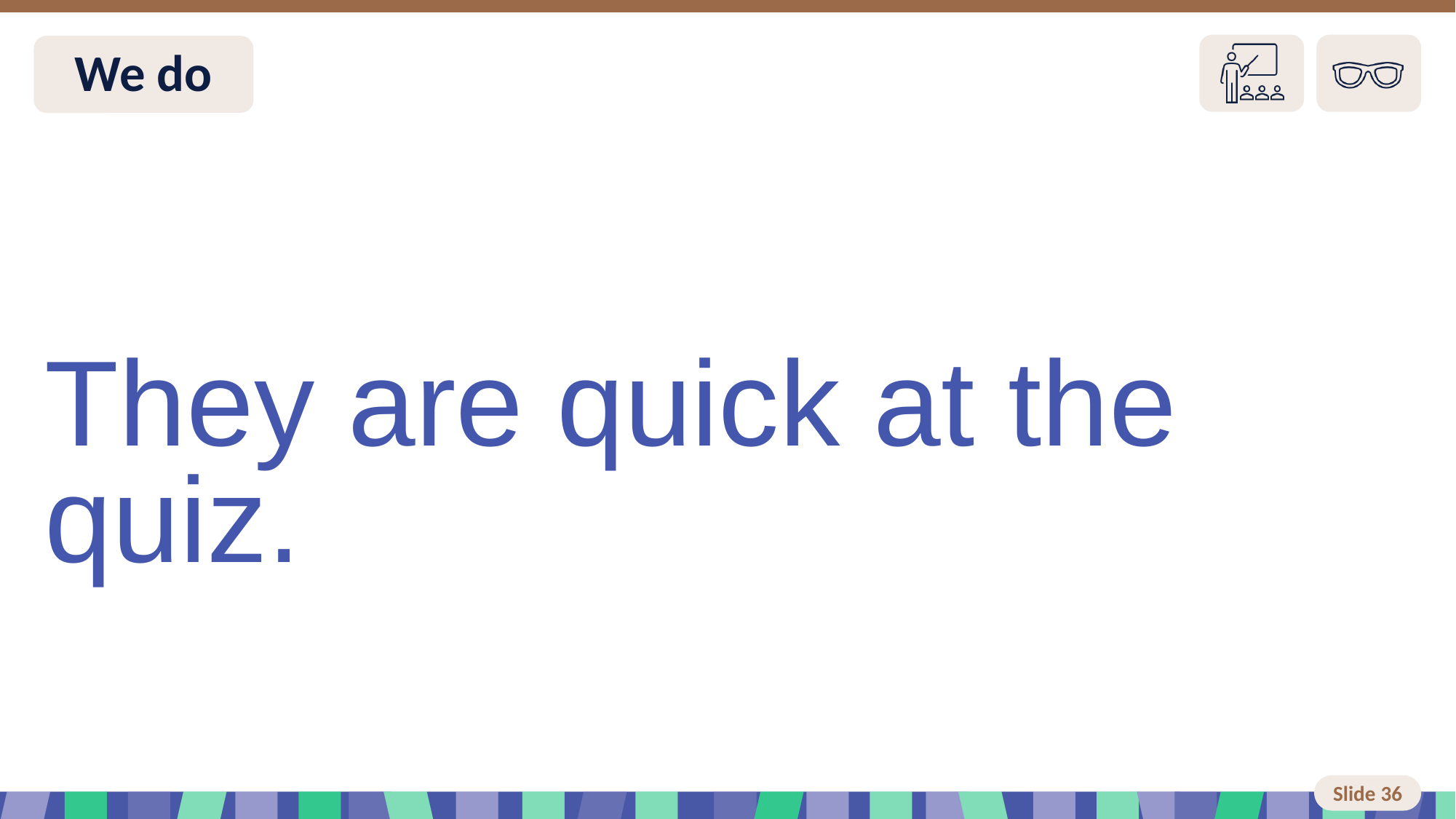

# Slide 36 We do
They are quick at the quiz.